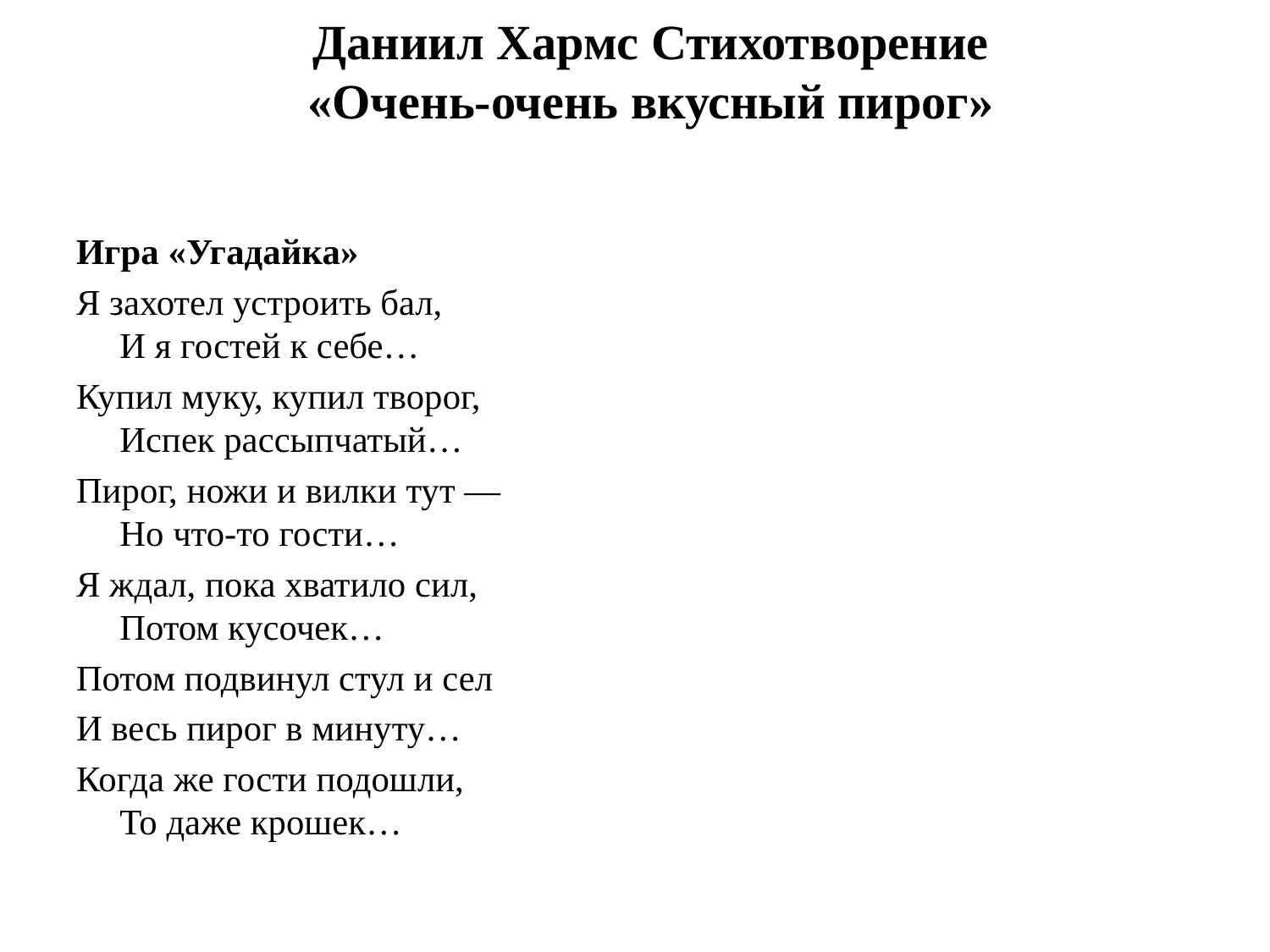

# Даниил Хармс Стихотворение «Очень-очень вкусный пирог»
Игра «Угадайка»
Я захотел устроить бал,
И я гостей к себе…
Купил муку, купил творог,
Испек рассыпчатый…
Пирог, ножи и вилки тут —
Но что-то гости…
Я ждал, пока хватило сил,
Потом кусочек…
Потом подвинул стул и сел
И весь пирог в минуту…
Когда же гости подошли,
То даже крошек…